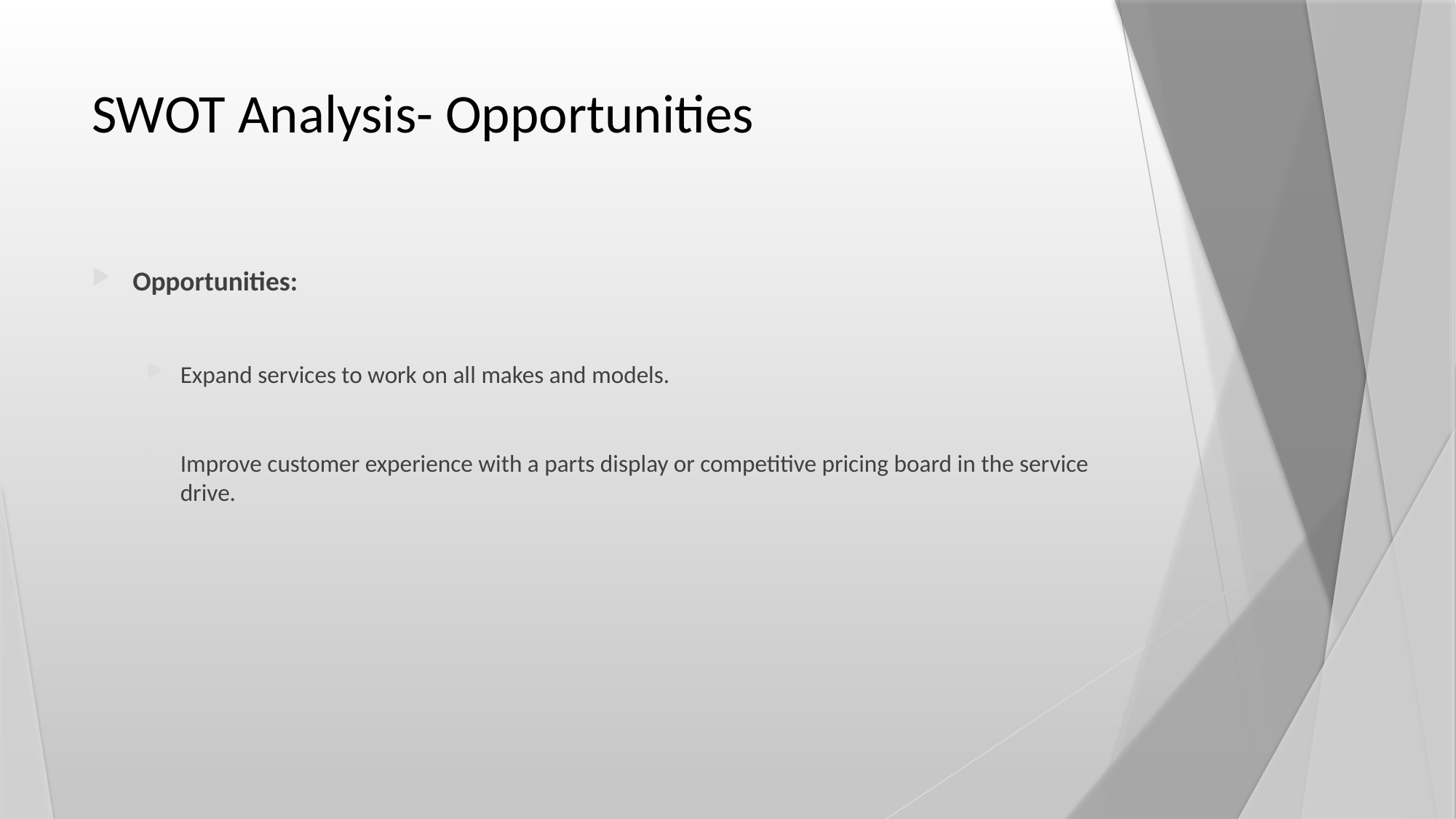

# SWOT Analysis- Opportunities
Opportunities:

Expand services to work on all makes and models.

Improve customer experience with a parts display or competitive pricing board in the service drive.